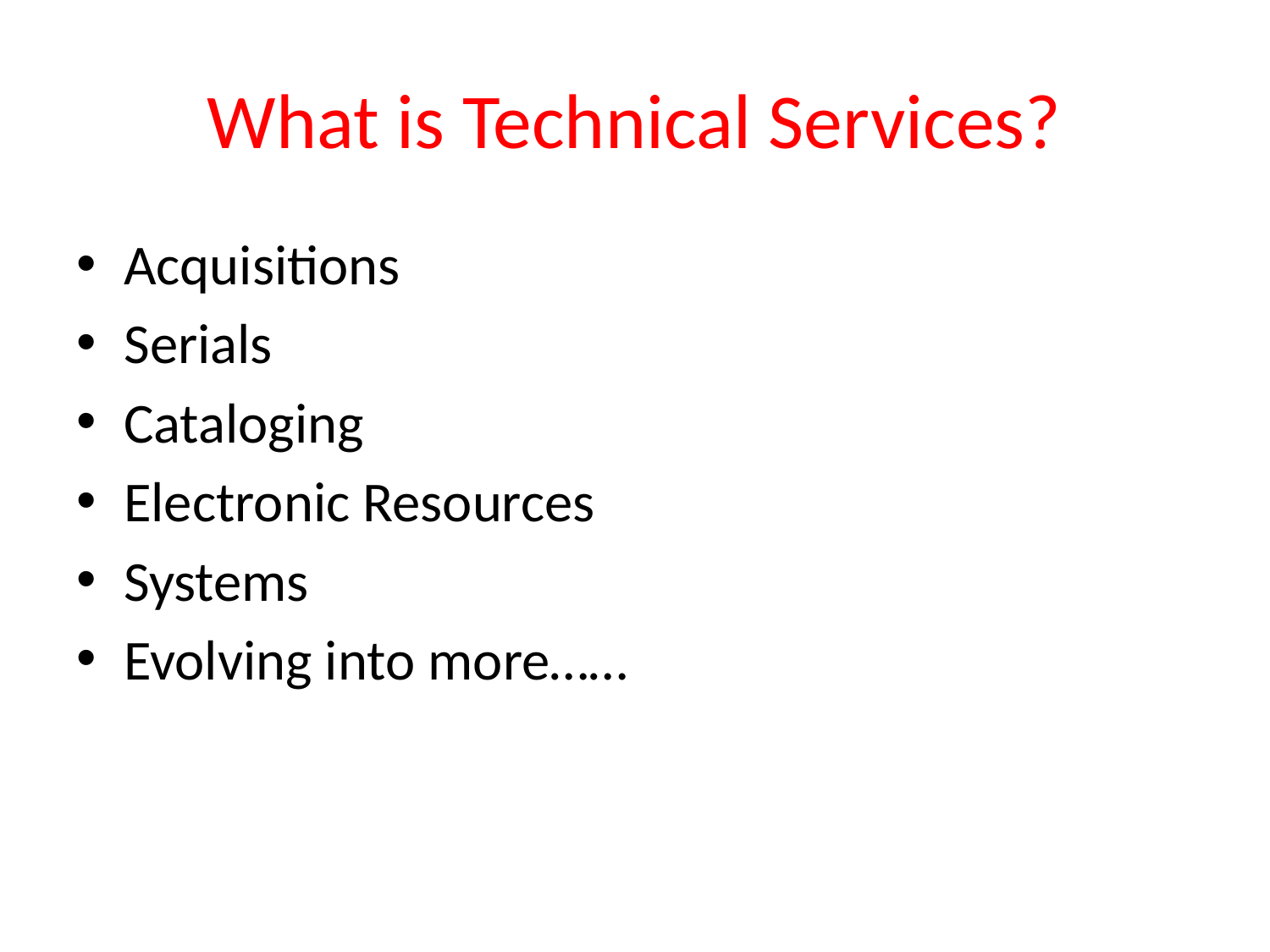

# What is Technical Services?
Acquisitions
Serials
Cataloging
Electronic Resources
Systems
Evolving into more……